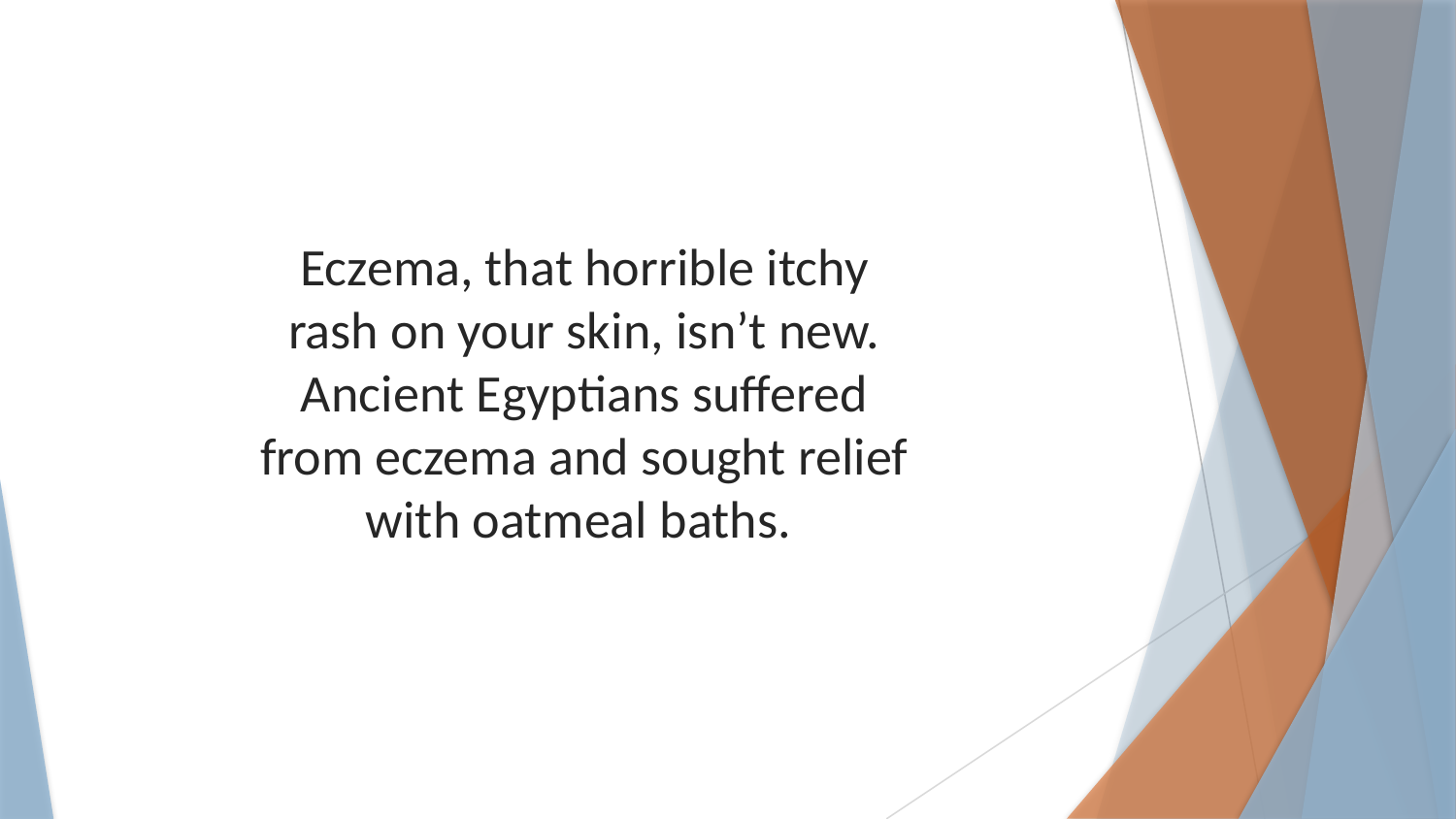

Eczema, that horrible itchy rash on your skin, isn’t new. Ancient Egyptians suffered from eczema and sought relief with oatmeal baths.